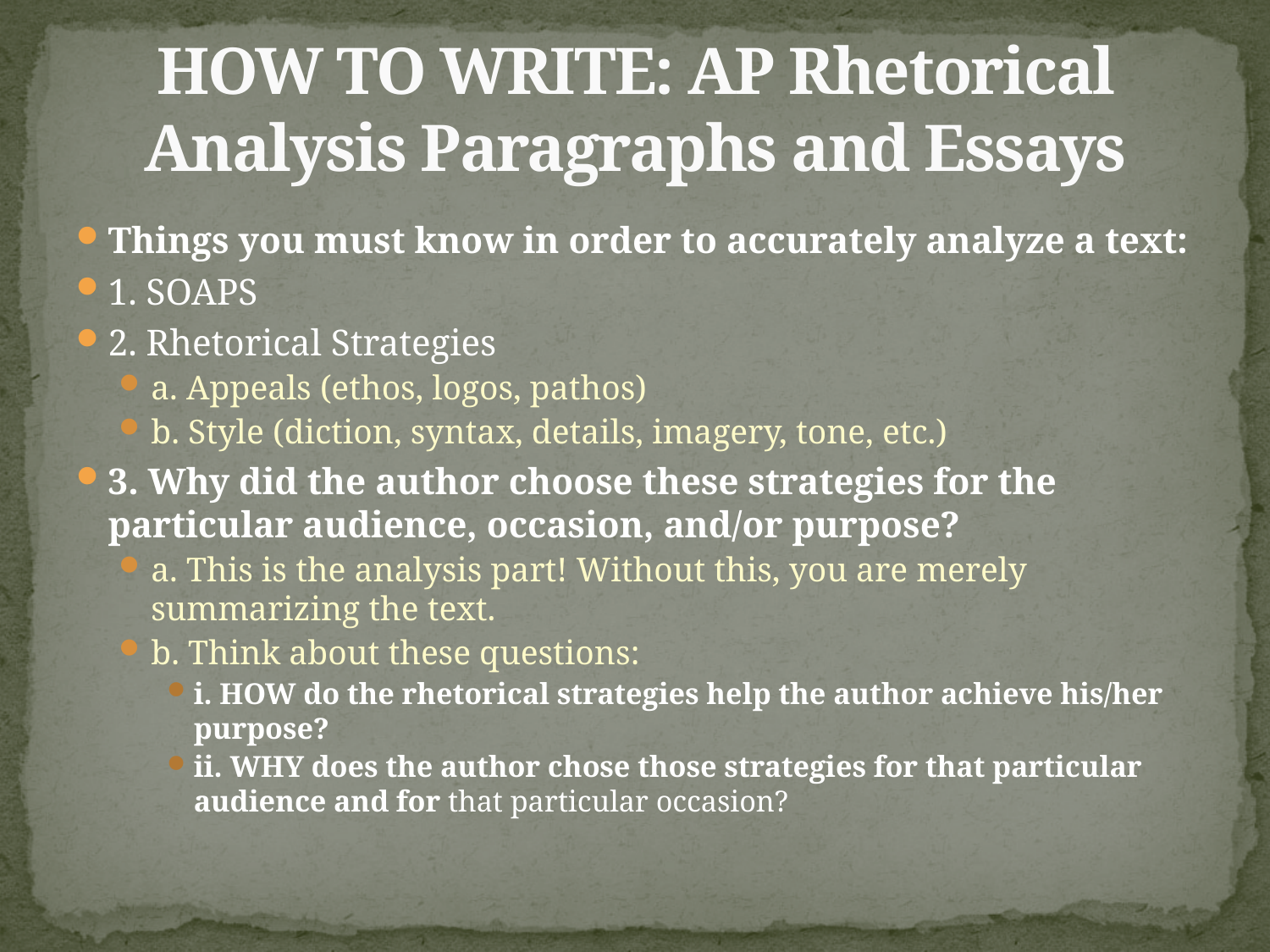

# HOW TO WRITE: AP Rhetorical Analysis Paragraphs and Essays
Things you must know in order to accurately analyze a text:
1. SOAPS
2. Rhetorical Strategies
a. Appeals (ethos, logos, pathos)
b. Style (diction, syntax, details, imagery, tone, etc.)
3. Why did the author choose these strategies for the particular audience, occasion, and/or purpose?
a. This is the analysis part! Without this, you are merely summarizing the text.
b. Think about these questions:
i. HOW do the rhetorical strategies help the author achieve his/her purpose?
ii. WHY does the author chose those strategies for that particular audience and for that particular occasion?